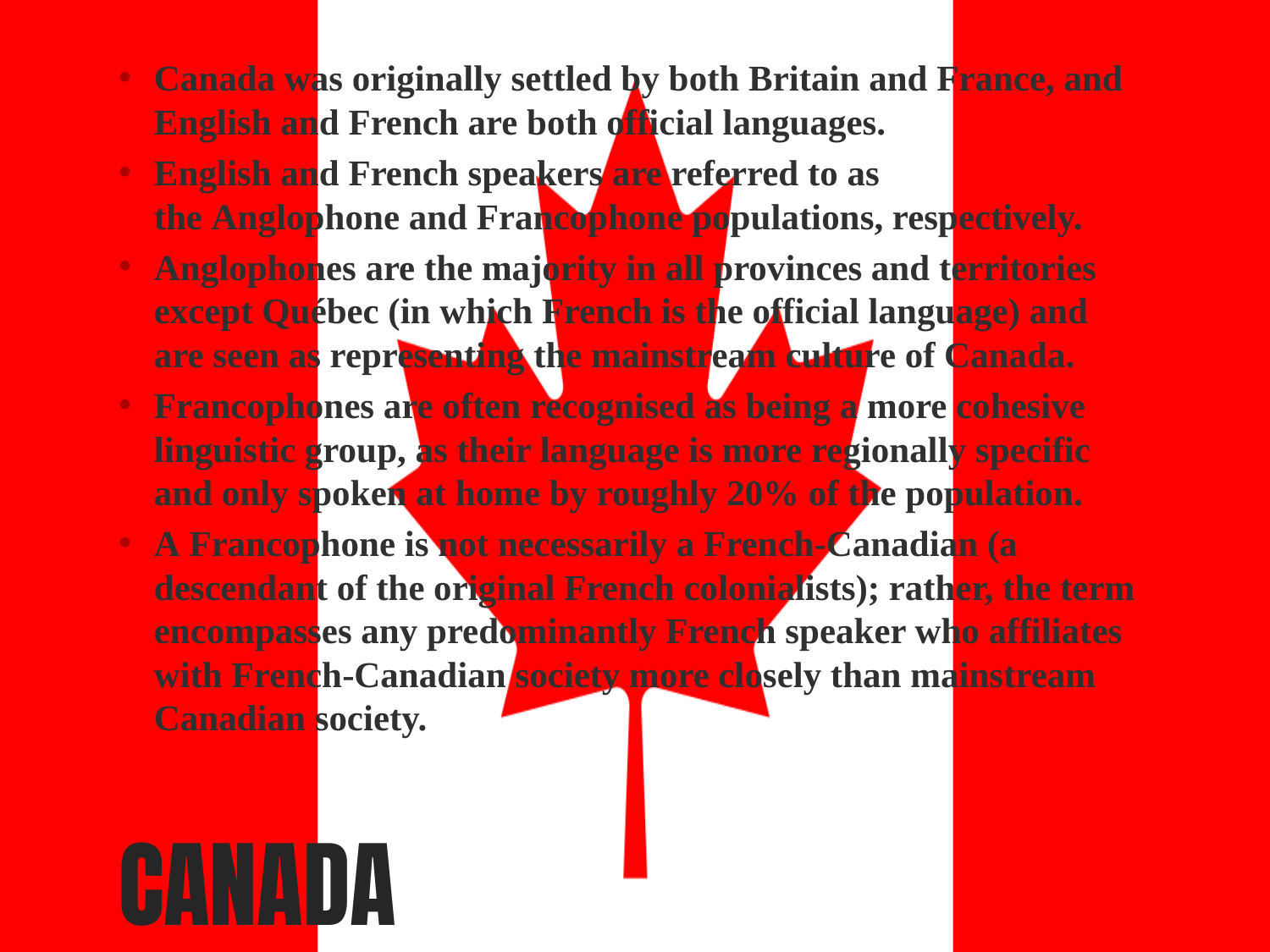

Canada was originally settled by both Britain and France, and English and French are both official languages.
English and French speakers are referred to as the Anglophone and Francophone populations, respectively.
Anglophones are the majority in all provinces and territories except Québec (in which French is the official language) and are seen as representing the mainstream culture of Canada.
Francophones are often recognised as being a more cohesive linguistic group, as their language is more regionally specific and only spoken at home by roughly 20% of the population.
A Francophone is not necessarily a French-Canadian (a descendant of the original French colonialists); rather, the term encompasses any predominantly French speaker who affiliates with French-Canadian society more closely than mainstream Canadian society.
# CANADA